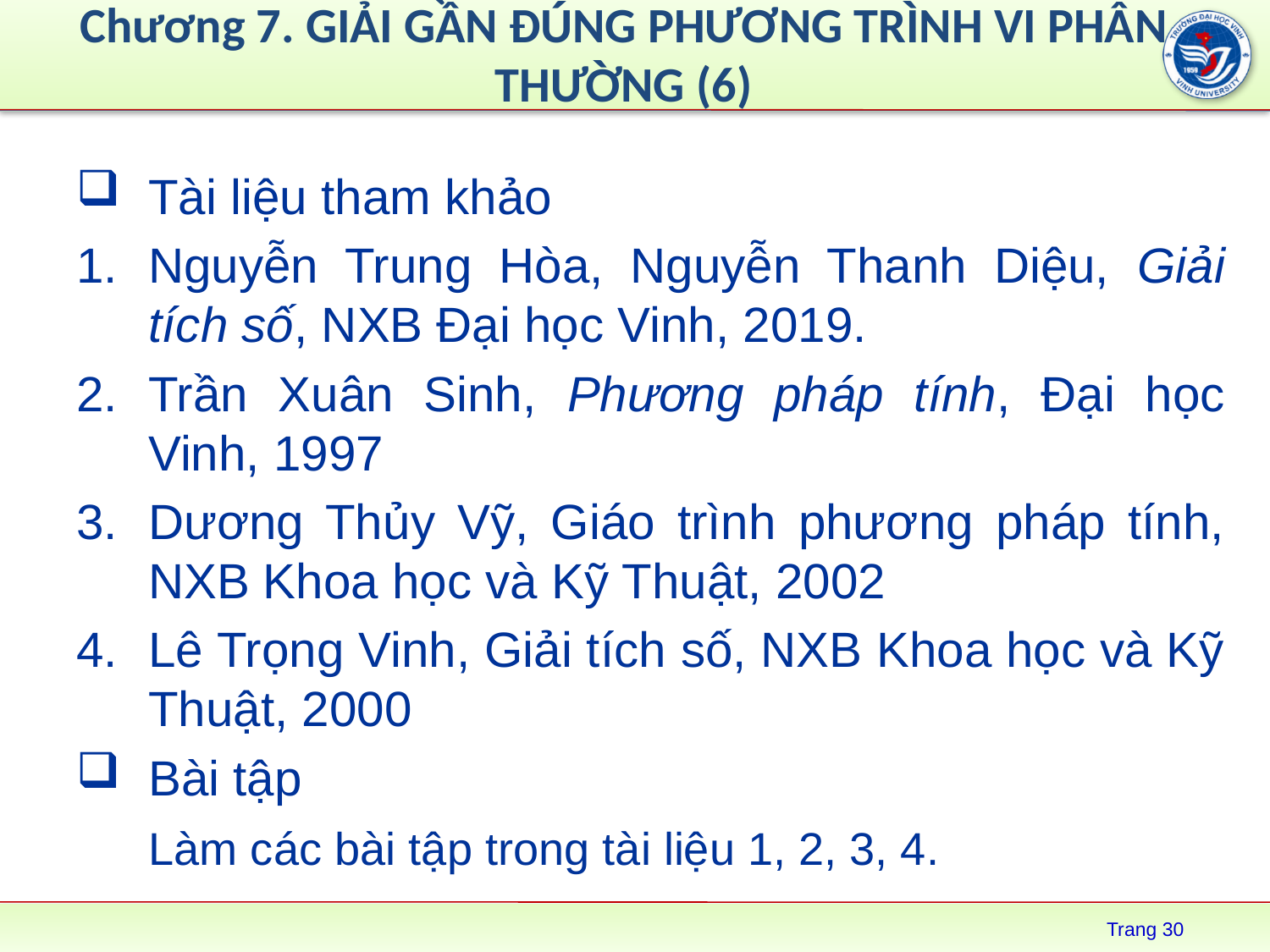

Chương 7. GIẢI GẦN ĐÚNG PHƯƠNG TRÌNH VI PHÂN THƯỜNG (6)
Tài liệu tham khảo
Nguyễn Trung Hòa, Nguyễn Thanh Diệu, Giải tích số, NXB Đại học Vinh, 2019.
Trần Xuân Sinh, Phương pháp tính, Đại học Vinh, 1997
Dương Thủy Vỹ, Giáo trình phương pháp tính, NXB Khoa học và Kỹ Thuật, 2002
Lê Trọng Vinh, Giải tích số, NXB Khoa học và Kỹ Thuật, 2000
Bài tập
	Làm các bài tập trong tài liệu 1, 2, 3, 4.